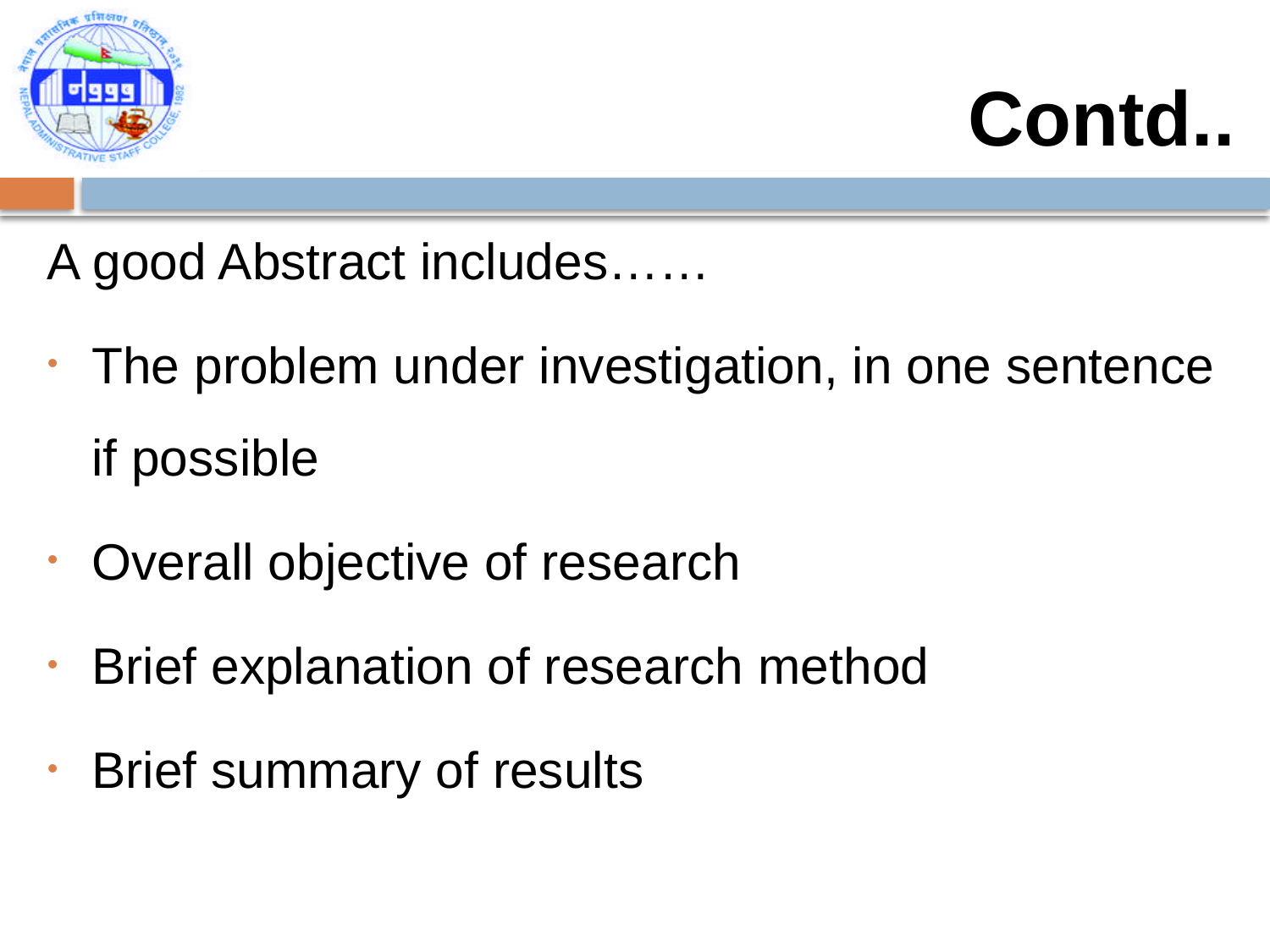

# Contd..
A good Abstract includes……
The problem under investigation, in one sentence if possible
Overall objective of research
Brief explanation of research method
Brief summary of results